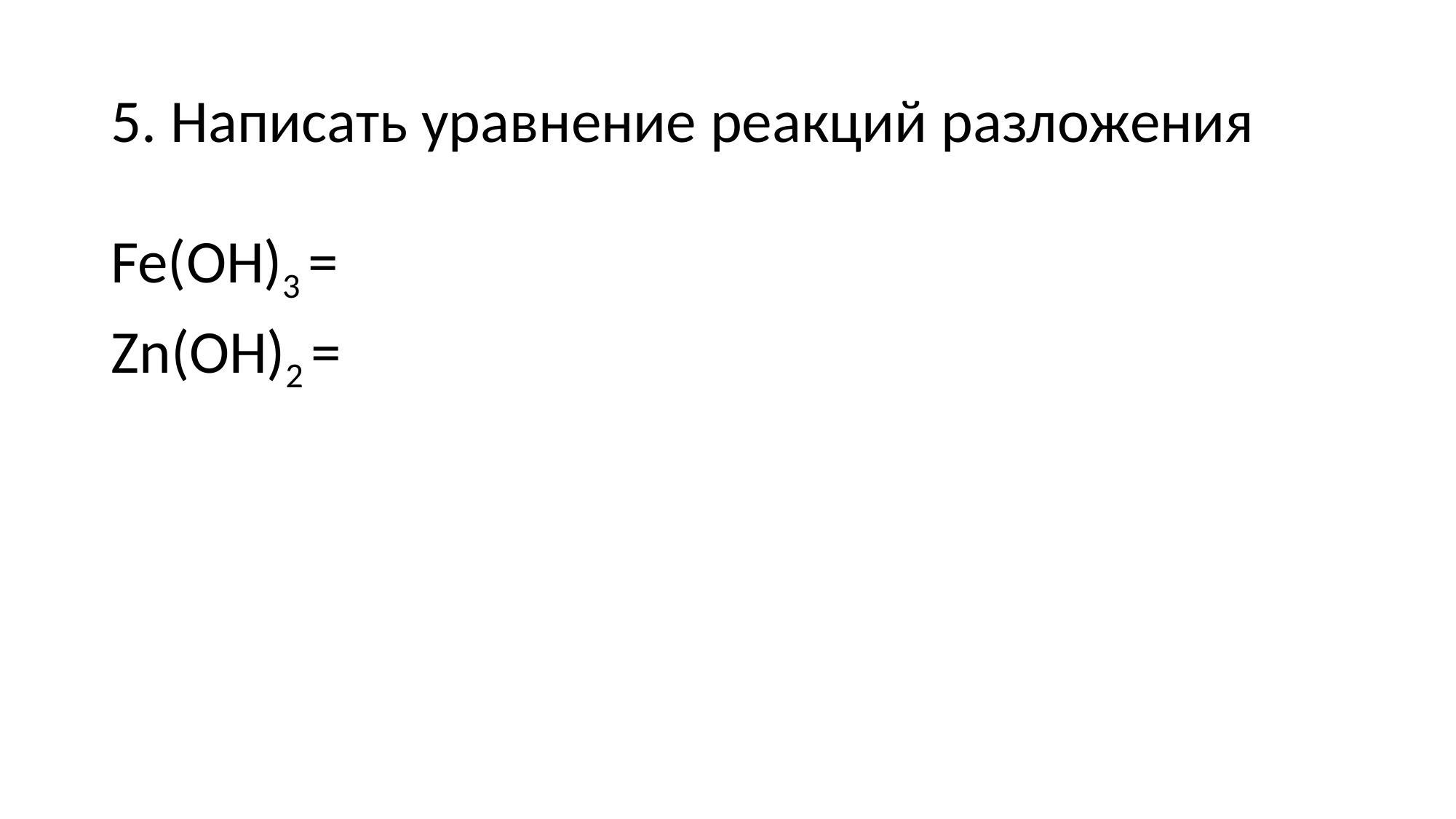

# 5. Написать уравнение реакций разложения
Fe(OH)3 =
Zn(OH)2 =